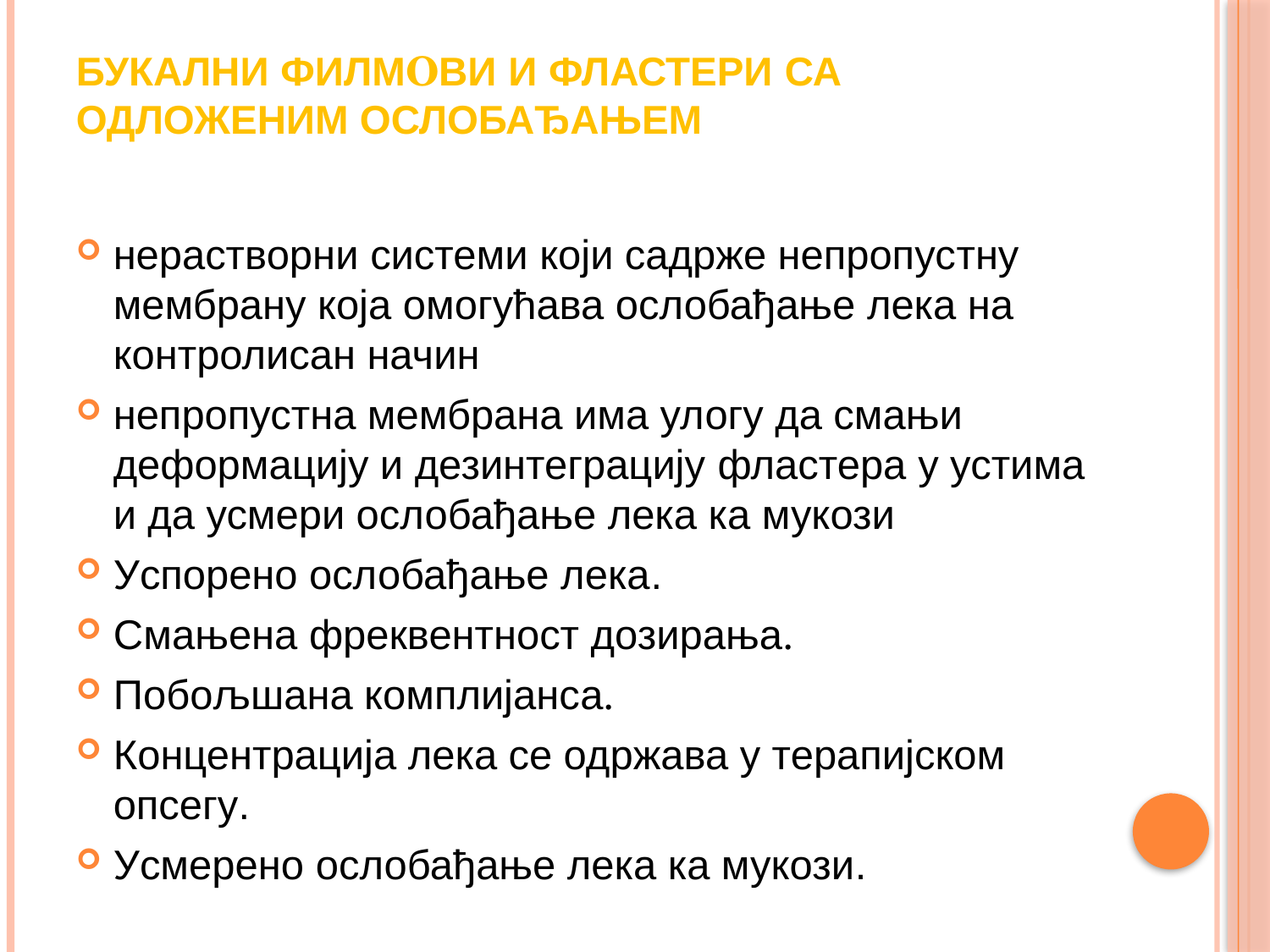

# Букални филмoви и фластери са одложеним ослобађањем
нерастворни системи који садрже непропустну мембрану која омогућава ослобађање лека на контролисан начин
непропустна мембрана има улогу да смањи деформацију и дезинтеграцију фластера у устима и да усмери ослобађање лека ка мукози
Успорено ослобађање лека.
Смањена фреквентност дозирања.
Побољшана комплијанса.
Концентрација лека се одржава у терапијском опсегу.
Усмерено ослобађање лека ка мукози.